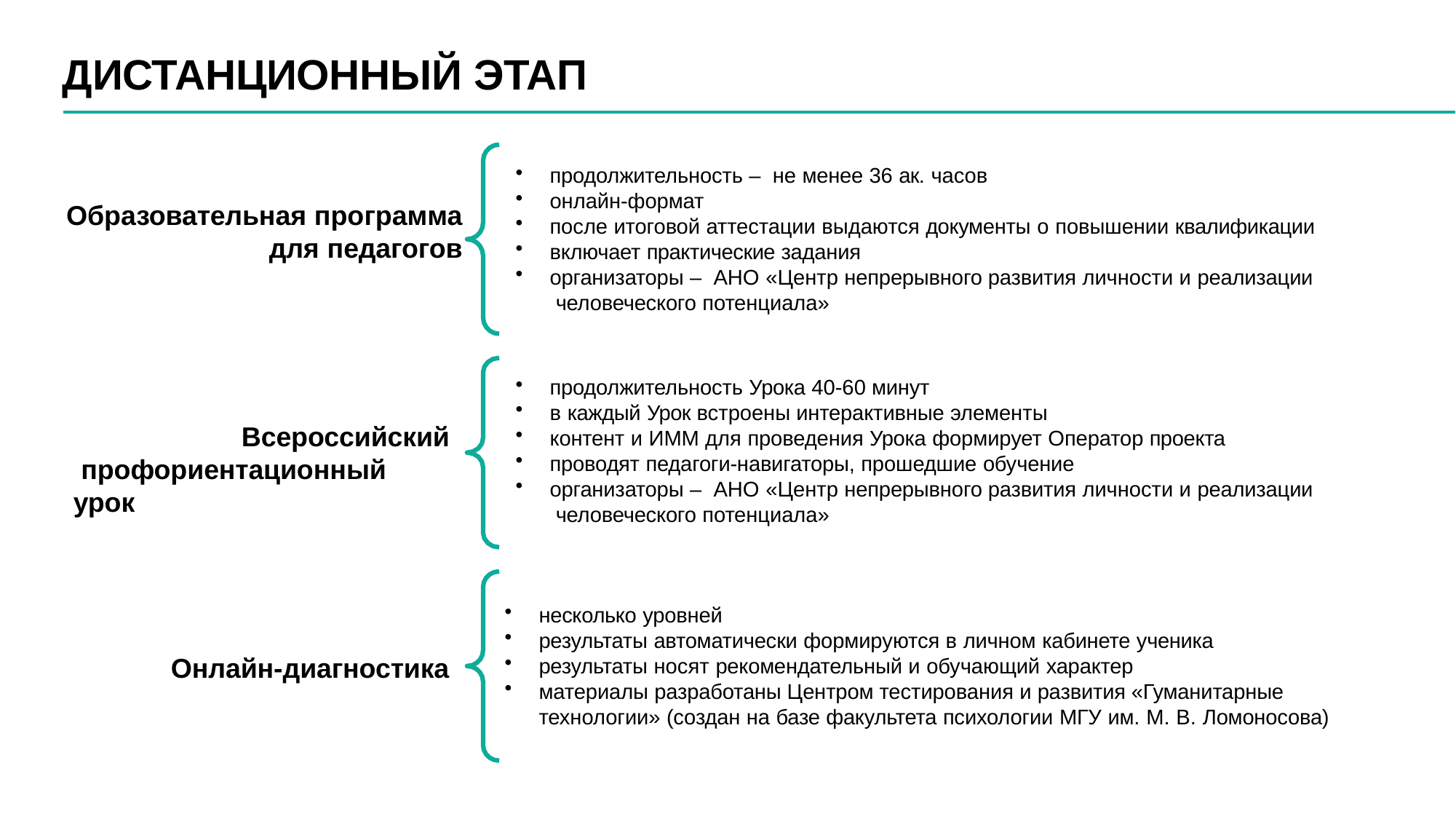

# ДИСТАНЦИОННЫЙ ЭТАП

продолжительность – не менее 36 ак. часов
онлайн-формат
после итоговой аттестации выдаются документы о повышении квалификации
включает практические задания
организаторы – АНО «Центр непрерывного развития личности и реализации  человеческого потенциала»
Образовательная программа
для педагогов

продолжительность Урока 40-60 минут
в каждый Урок встроены интерактивные элементы
контент и ИММ для проведения Урока формирует Оператор проекта
проводят педагоги-навигаторы, прошедшие обучение
организаторы – АНО «Центр непрерывного развития личности и реализации  человеческого потенциала»
Всероссийский  профориентационный урок

несколько уровней
результаты автоматически формируются в личном кабинете ученика
результаты носят рекомендательный и обучающий характер
материалы разработаны Центром тестирования и развития «Гуманитарные  технологии» (создан на базе факультета психологии МГУ им. М. В. Ломоносова)
Онлайн-диагностика